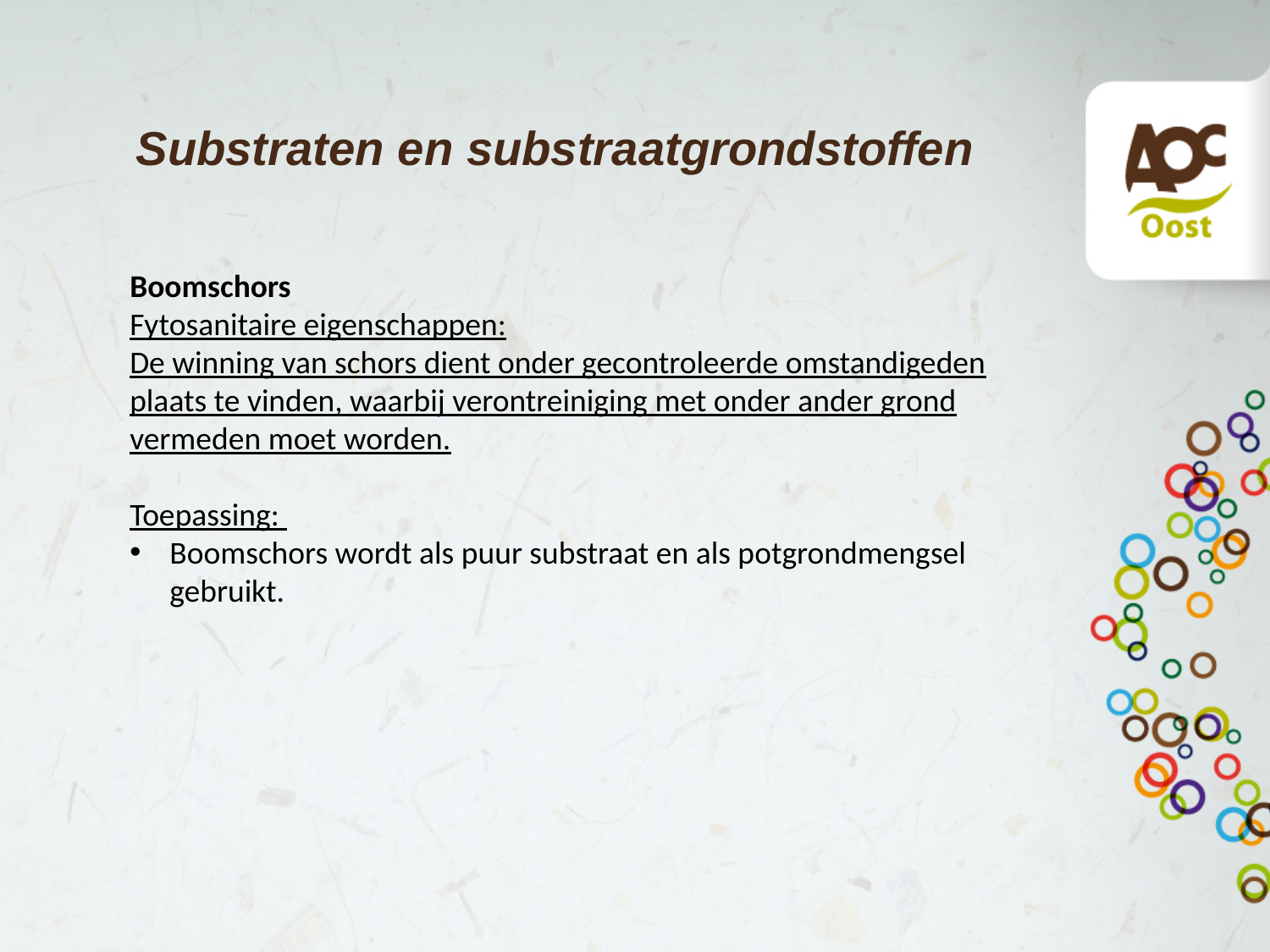

# Substraten en substraatgrondstoffen

Boomschors
Fytosanitaire eigenschappen:
De winning van schors dient onder gecontroleerde omstandigeden plaats te vinden, waarbij verontreiniging met onder ander grond vermeden moet worden.

Toepassing:
Boomschors wordt als puur substraat en als potgrondmengsel gebruikt.